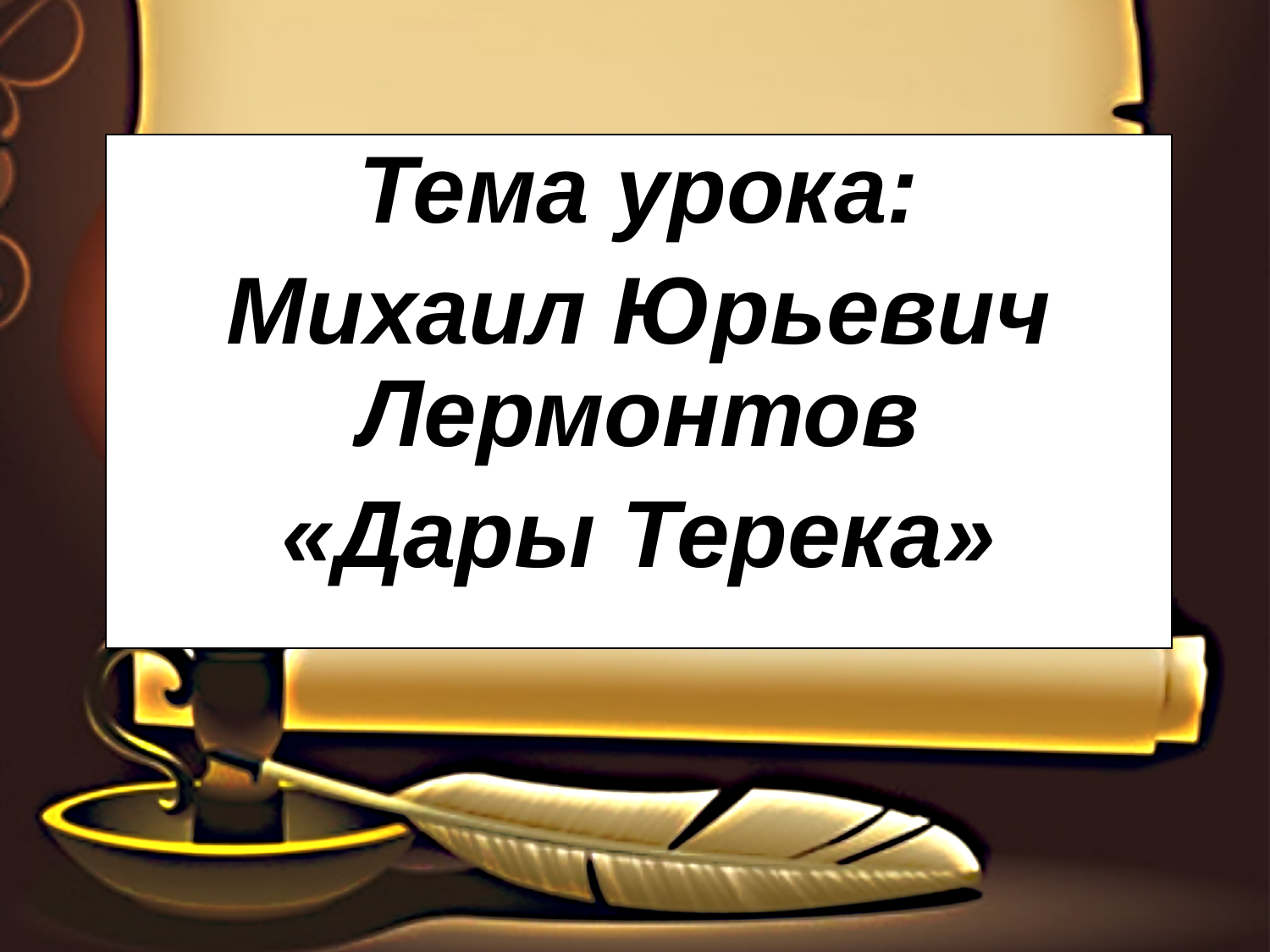

Тема урока:
Михаил Юрьевич Лермонтов
«Дары Терека»